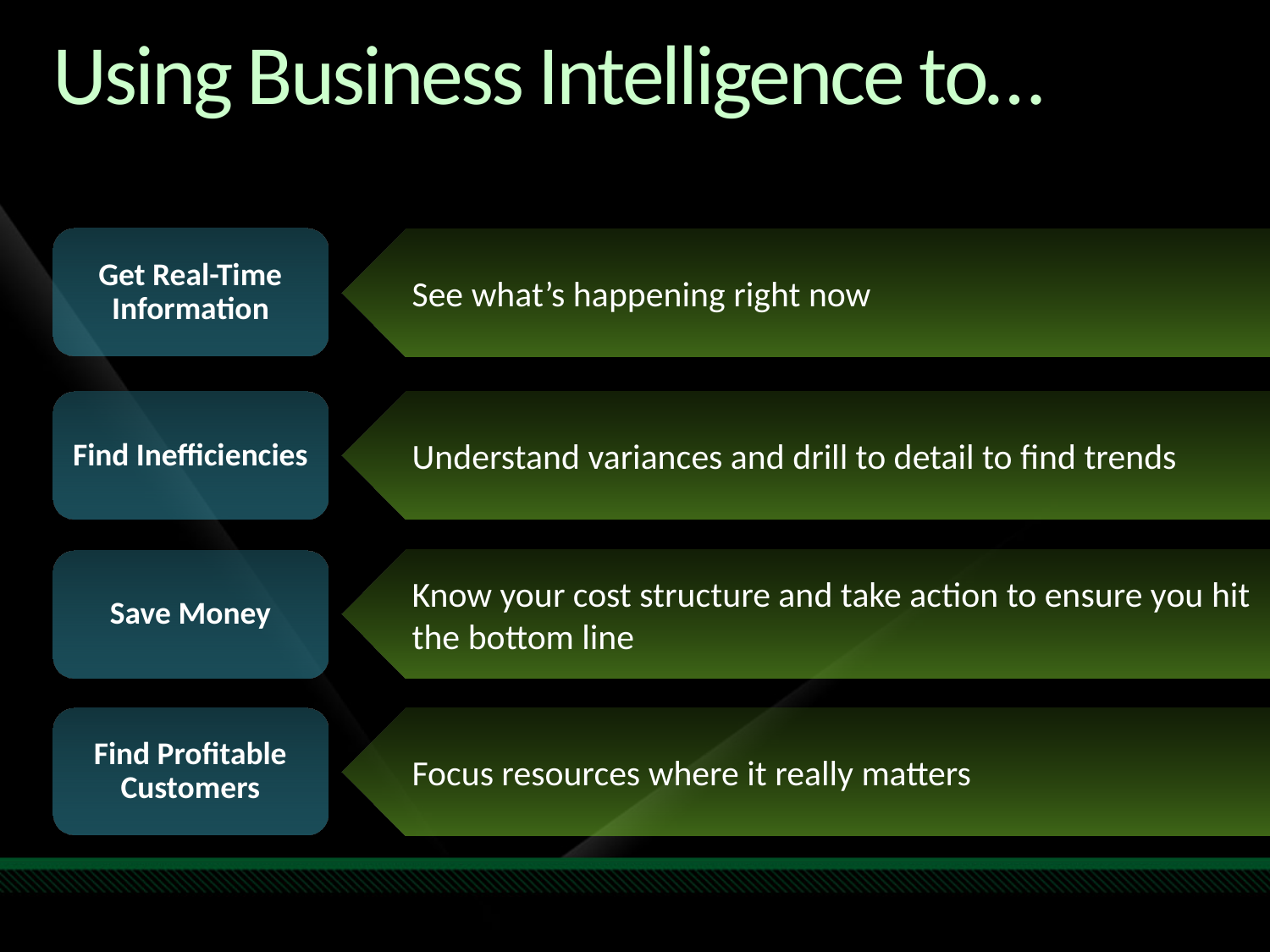

# Using Business Intelligence to…
See what’s happening right now
Get Real-Time
Information
Understand variances and drill to detail to find trends
Find Inefficiencies
Know your cost structure and take action to ensure you hit the bottom line
Save Money
Focus resources where it really matters
Find Profitable Customers